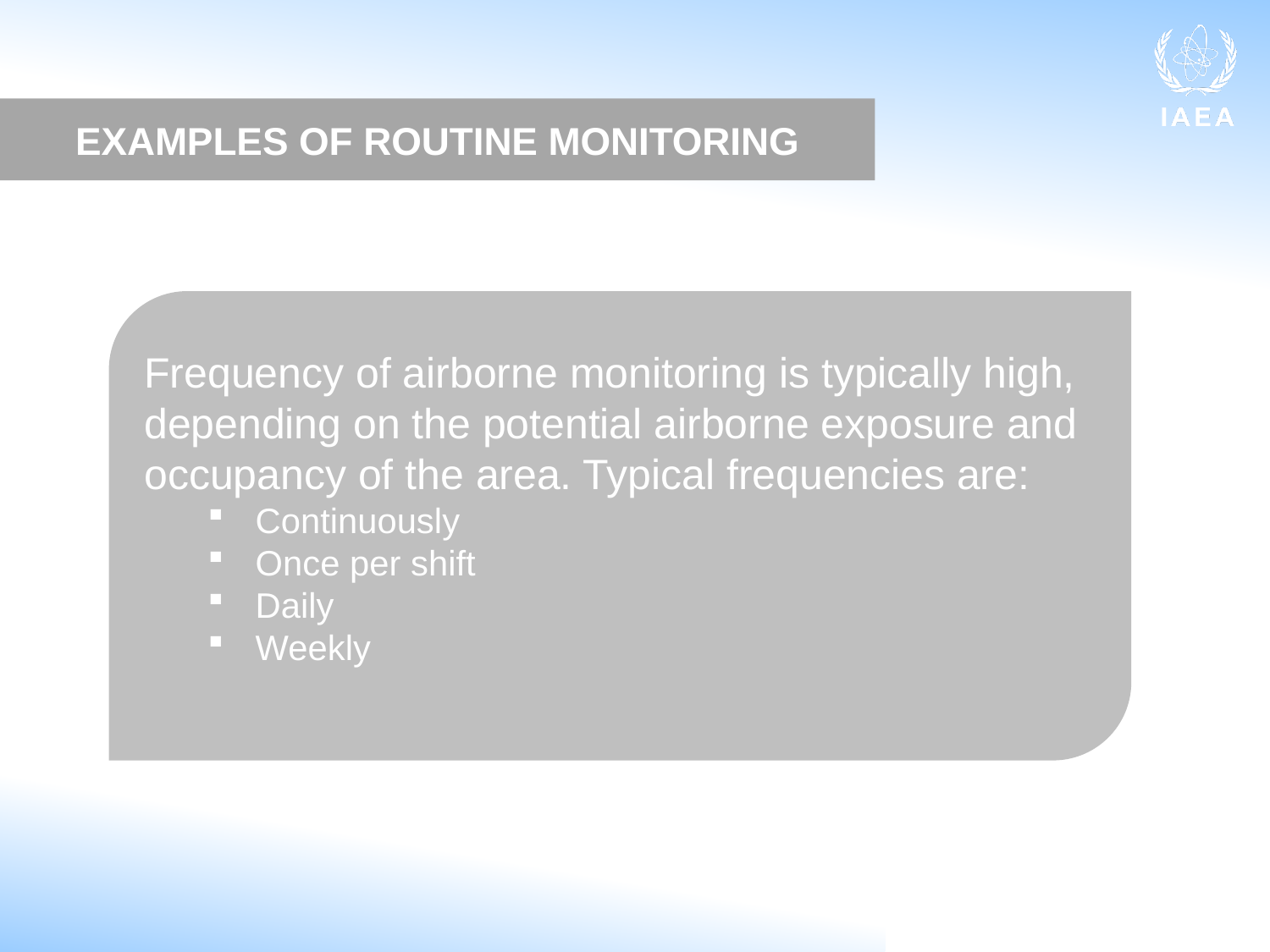

EXAMPLES OF ROUTINE MONITORING
Frequency of airborne monitoring is typically high, depending on the potential airborne exposure and occupancy of the area. Typical frequencies are:
Continuously
Once per shift
Daily
Weekly